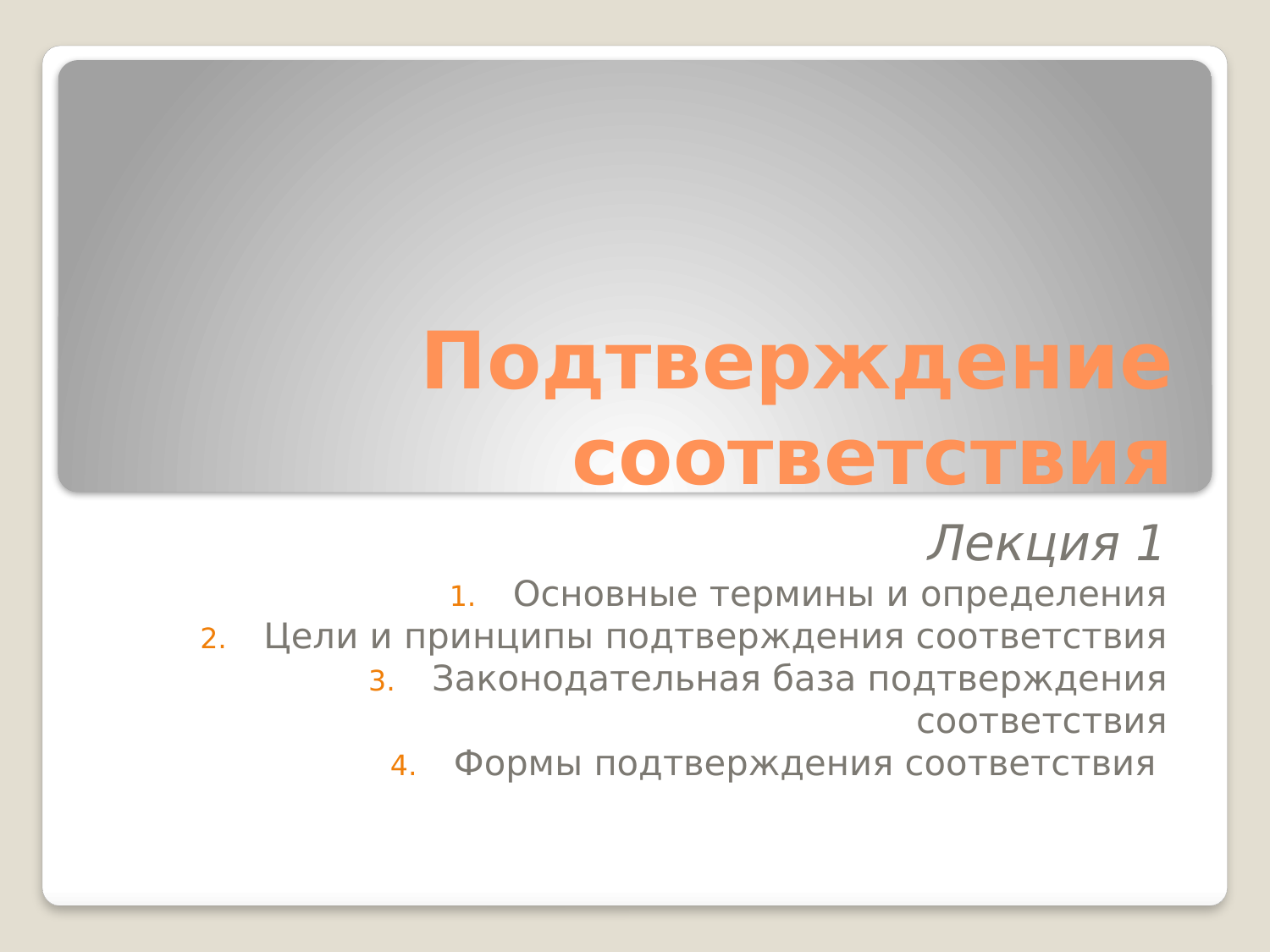

# Подтверждение соответствия
Лекция 1
Основные термины и определения
Цели и принципы подтверждения соответствия
Законодательная база подтверждения соответствия
Формы подтверждения соответствия